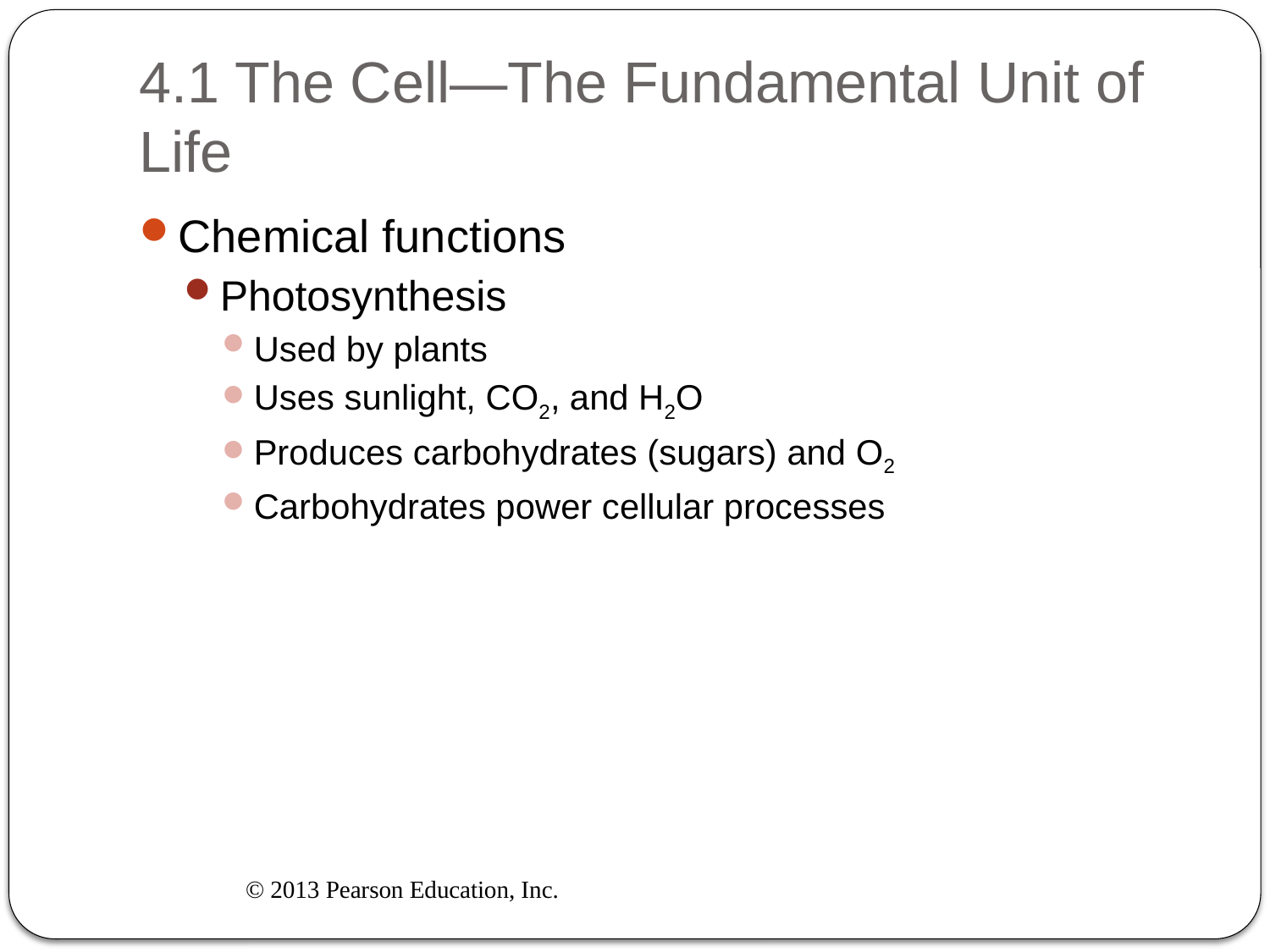

# 4.1 The Cell—The Fundamental Unit of Life
Chemical functions
Photosynthesis
Used by plants
Uses sunlight, CO2, and H2O
Produces carbohydrates (sugars) and O2
Carbohydrates power cellular processes

© 2013 Pearson Education, Inc.